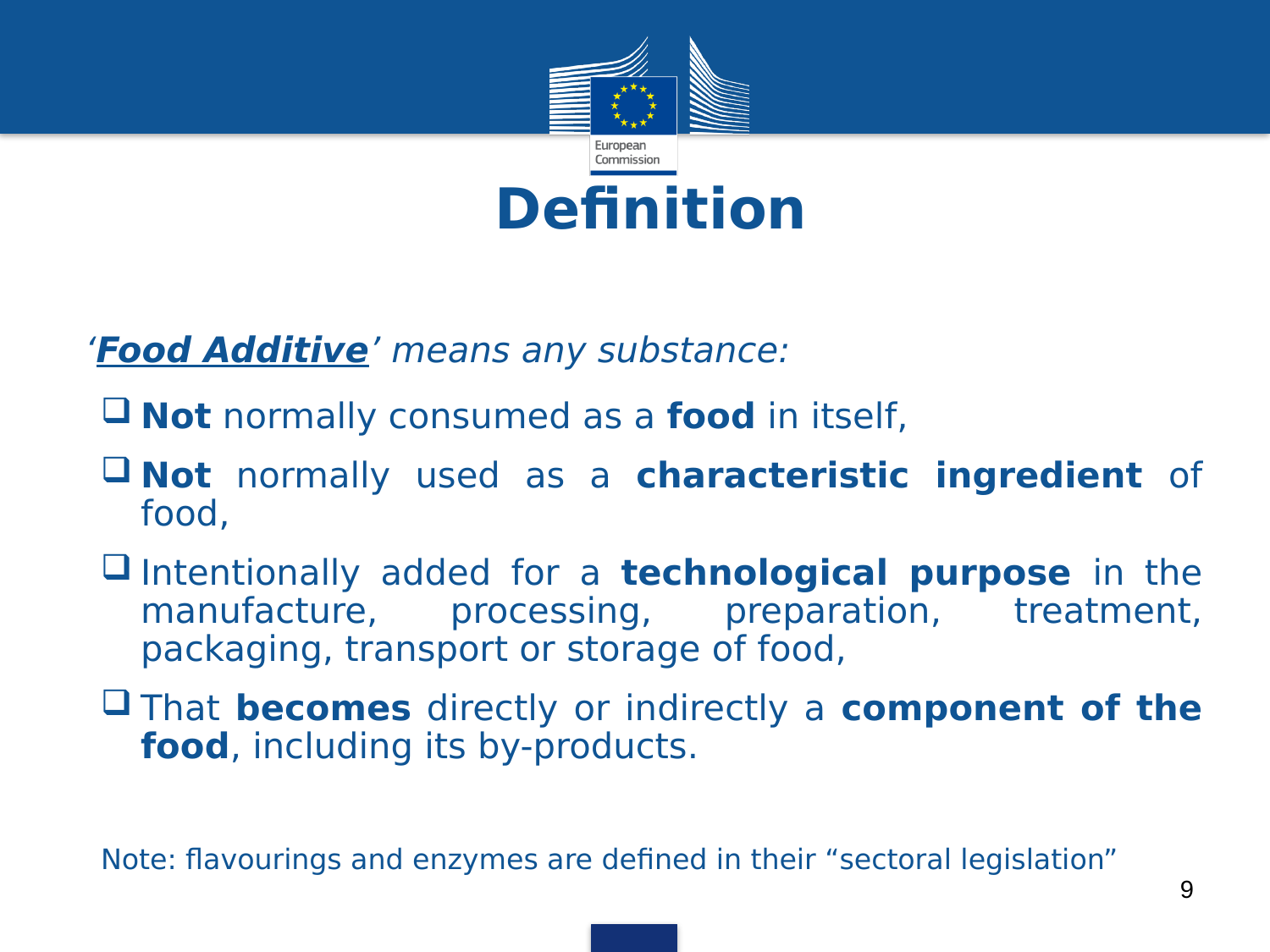

Definition
‘Food Additive’ means any substance:
Not normally consumed as a food in itself,
Not normally used as a characteristic ingredient of food,
Intentionally added for a technological purpose in the manufacture, processing, preparation, treatment, packaging, transport or storage of food,
That becomes directly or indirectly a component of the food, including its by-products.

Note: flavourings and enzymes are defined in their “sectoral legislation”
9